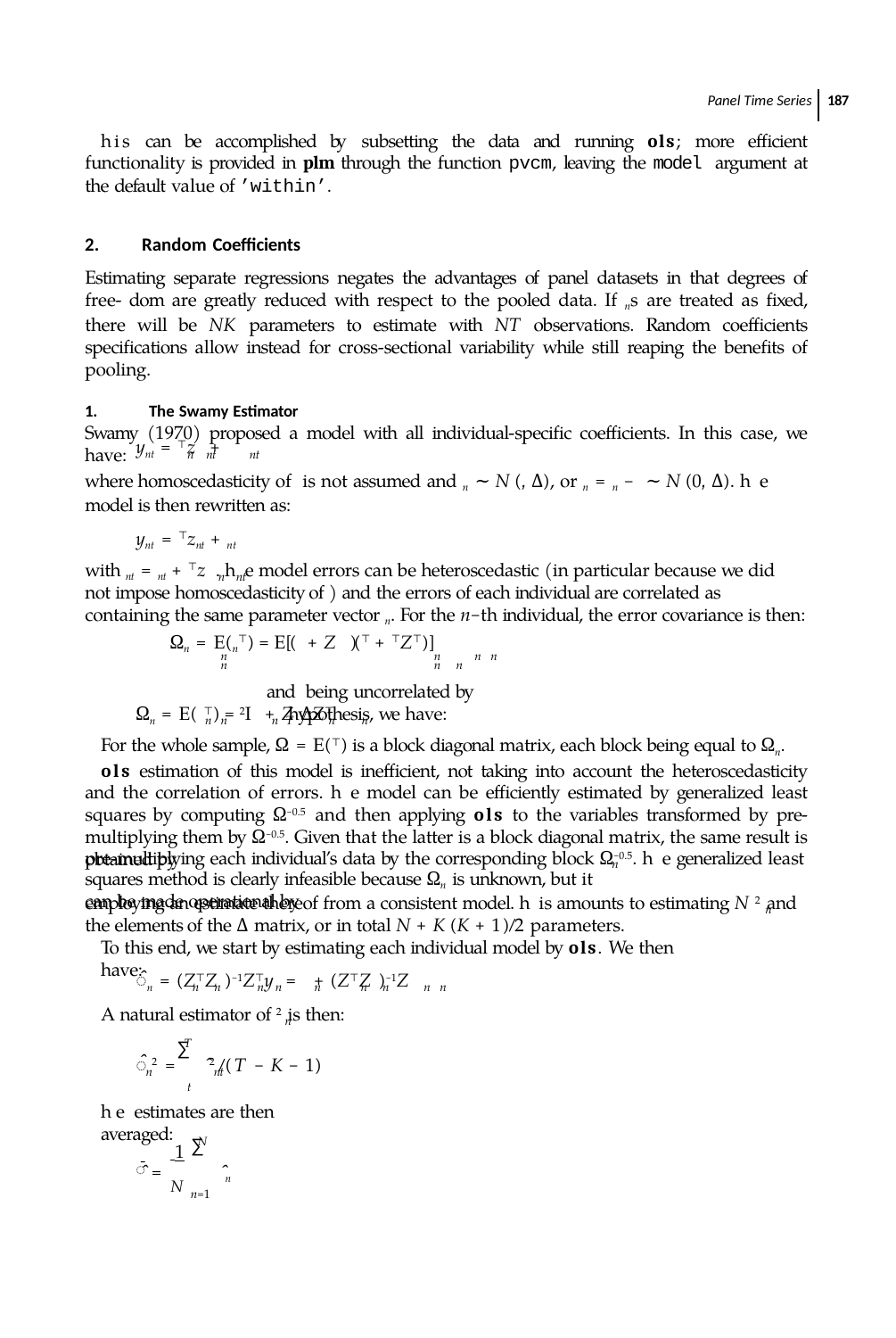

Panel Time Series  187

his can be accomplished by subsetting the data and running ols; more eﬃcient functionality is provided in plm through the function pvcm, leaving the model argument at the default value of ’within’.

Random Coefficients
Estimating separate regressions negates the advantages of panel datasets in that degrees of free- dom are greatly reduced with respect to the pooled data. If ns are treated as ﬁxed, there will be NK parameters to estimate with NT observations. Random coeﬃcients speciﬁcations allow instead for cross-sectional variability while still reaping the beneﬁts of pooling.

The Swamy Estimator
Swamy (1970) proposed a model with all individual-speciﬁc coeﬃcients. In this case, we have:

ynt = ⊤z +
n  nt	nt
where homoscedasticity of  is not assumed and n ∼ N (, Δ), or n = n −  ∼ N (0, Δ). he model is then rewritten as:
ynt = ⊤znt + nt
with nt = nt + ⊤z . he model errors can be heteroscedastic (in particular because we did
n nt
not impose homoscedasticity of ) and the errors of each individual are correlated as containing the same parameter vector n. For the n−th individual, the error covariance is then:
Ωn = E(n⊤) = E[( + Z  )(⊤ + ⊤Z⊤)]
n	n	n n	n	n  n
 and  being uncorrelated by hypothesis, we have:
Ωn = E( ⊤) = 2I + Z ΔZ⊤
n n	n T	n	n
For the whole sample, Ω = E(⊤) is a block diagonal matrix, each block being equal to Ωn.
ols estimation of this model is ineﬃcient, not taking into account the heteroscedasticity and the correlation of errors. he model can be eﬃciently estimated by generalized least squares by computing Ω−0.5 and then applying ols to the variables transformed by pre-multiplying them by Ω−0.5. Given that the latter is a block diagonal matrix, the same result is obtained by
pre-multiplying each individual’s data by the corresponding block Ω−0.5. he generalized least
n
squares method is clearly infeasible because Ωn is unknown, but it can be made operational by
employing an estimate thereof from a consistent model. his amounts to estimating N 2 and
n
the elements of the Δ matrix, or in total N + K (K + 1)∕2 parameters.
To this end, we start by estimating each individual model by ols. We then have:
̂n = (Z⊤Z )−1Z⊤y =  + (Z⊤Z )−1Z
n  n	n n	n	n  n	n n
A natural estimator of 2 is then:
n
T
∑
̂ 2 =	̂2 ∕(T − K − 1)
n	nt
t
he estimates are then averaged:
N
∑
 1
̄̂ =	̂n
N n=1